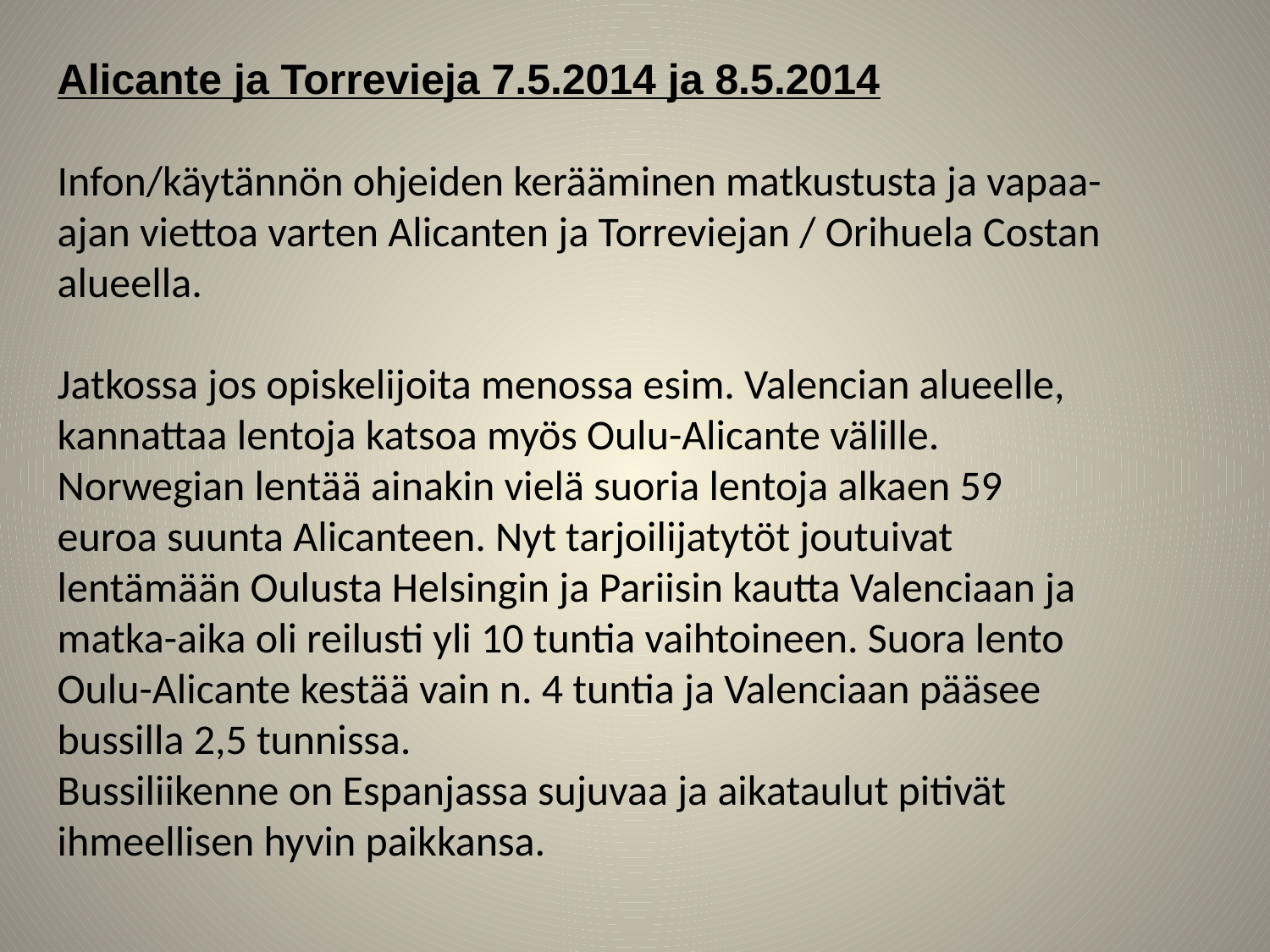

Alicante ja Torrevieja 7.5.2014 ja 8.5.2014

Infon/käytännön ohjeiden kerääminen matkustusta ja vapaa-ajan viettoa varten Alicanten ja Torreviejan / Orihuela Costan alueella.

Jatkossa jos opiskelijoita menossa esim. Valencian alueelle, kannattaa lentoja katsoa myös Oulu-Alicante välille. Norwegian lentää ainakin vielä suoria lentoja alkaen 59 euroa suunta Alicanteen. Nyt tarjoilijatytöt joutuivat lentämään Oulusta Helsingin ja Pariisin kautta Valenciaan ja matka-aika oli reilusti yli 10 tuntia vaihtoineen. Suora lento Oulu-Alicante kestää vain n. 4 tuntia ja Valenciaan pääsee bussilla 2,5 tunnissa.
Bussiliikenne on Espanjassa sujuvaa ja aikataulut pitivät ihmeellisen hyvin paikkansa.